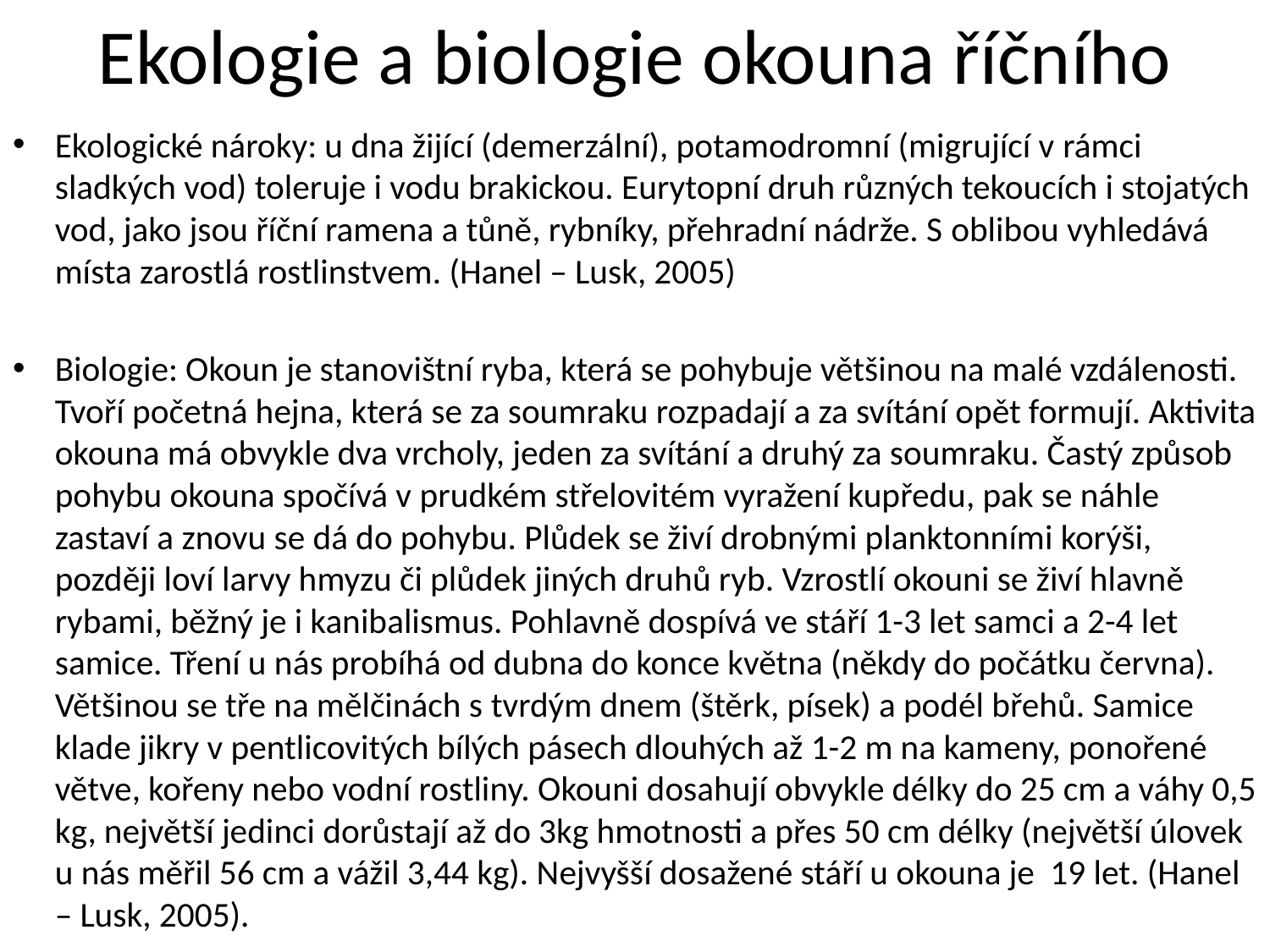

# Ekologie a biologie okouna říčního
Ekologické nároky: u dna žijící (demerzální), potamodromní (migrující v rámci sladkých vod) toleruje i vodu brakickou. Eurytopní druh různých tekoucích i stojatých vod, jako jsou říční ramena a tůně, rybníky, přehradní nádrže. S oblibou vyhledává místa zarostlá rostlinstvem. (Hanel – Lusk, 2005)

Biologie: Okoun je stanovištní ryba, která se pohybuje většinou na malé vzdálenosti. Tvoří početná hejna, která se za soumraku rozpadají a za svítání opět formují. Aktivita okouna má obvykle dva vrcholy, jeden za svítání a druhý za soumraku. Častý způsob pohybu okouna spočívá v prudkém střelovitém vyražení kupředu, pak se náhle zastaví a znovu se dá do pohybu. Plůdek se živí drobnými planktonními korýši, později loví larvy hmyzu či plůdek jiných druhů ryb. Vzrostlí okouni se živí hlavně rybami, běžný je i kanibalismus. Pohlavně dospívá ve stáří 1-3 let samci a 2-4 let samice. Tření u nás probíhá od dubna do konce května (někdy do počátku června). Většinou se tře na mělčinách s tvrdým dnem (štěrk, písek) a podél břehů. Samice klade jikry v pentlicovitých bílých pásech dlouhých až 1-2 m na kameny, ponořené větve, kořeny nebo vodní rostliny. Okouni dosahují obvykle délky do 25 cm a váhy 0,5 kg, největší jedinci dorůstají až do 3kg hmotnosti a přes 50 cm délky (největší úlovek u nás měřil 56 cm a vážil 3,44 kg). Nejvyšší dosažené stáří u okouna je  19 let. (Hanel – Lusk, 2005).